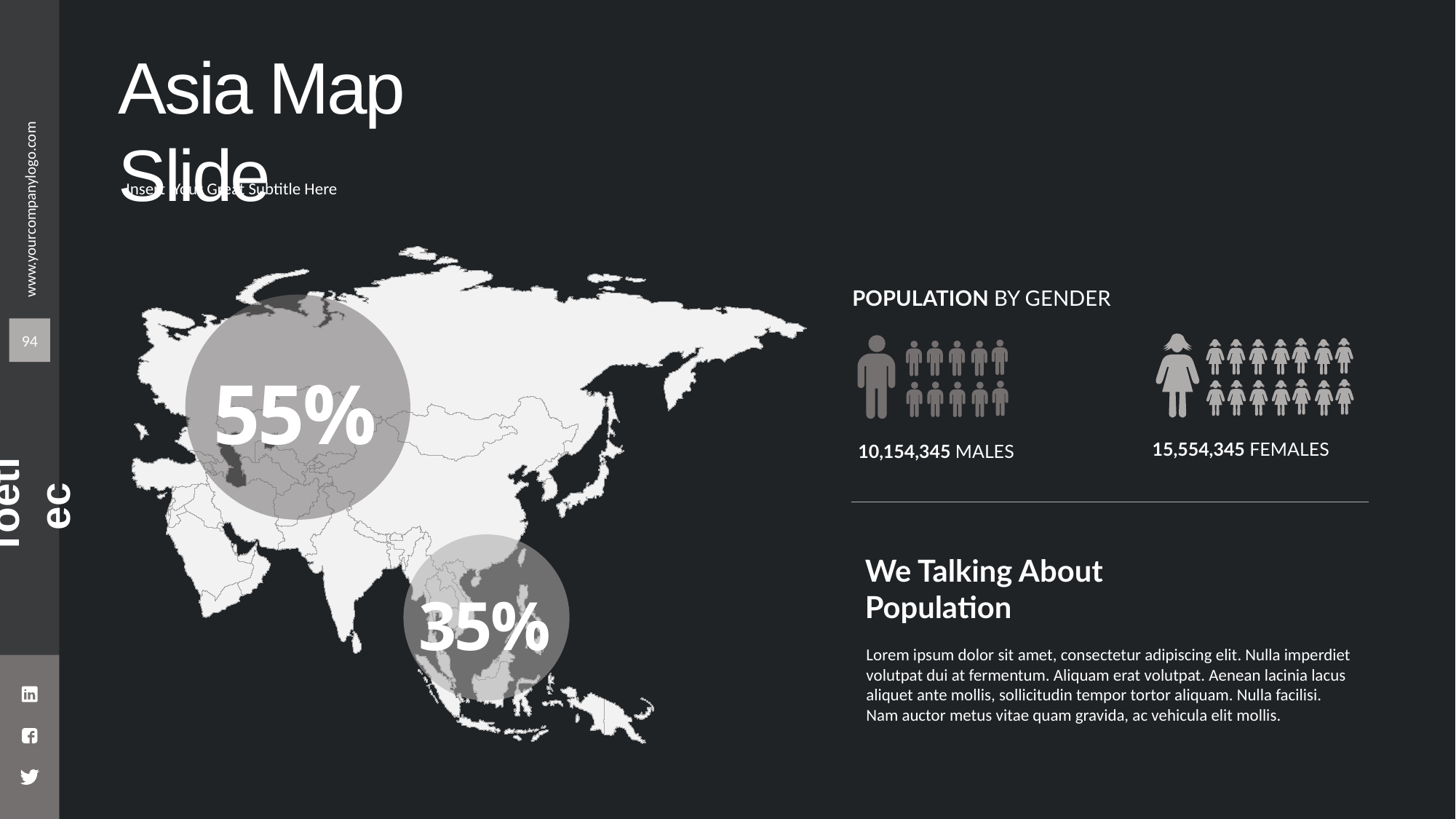

Asia Map Slide
Insert  Your Great Subtitle Here

POPULATION BY GENDER

94

55%
15,554,345 FEMALES
10,154,345 MALES

We Talking About  Population
35%
Lorem ipsum dolor sit amet, consectetur adipiscing elit. Nulla imperdiet volutpat dui at fermentum. Aliquam erat volutpat. Aenean lacinia lacus aliquet ante mollis, sollicitudin tempor tortor aliquam. Nulla facilisi. Nam auctor metus vitae quam gravida, ac vehicula elit mollis.